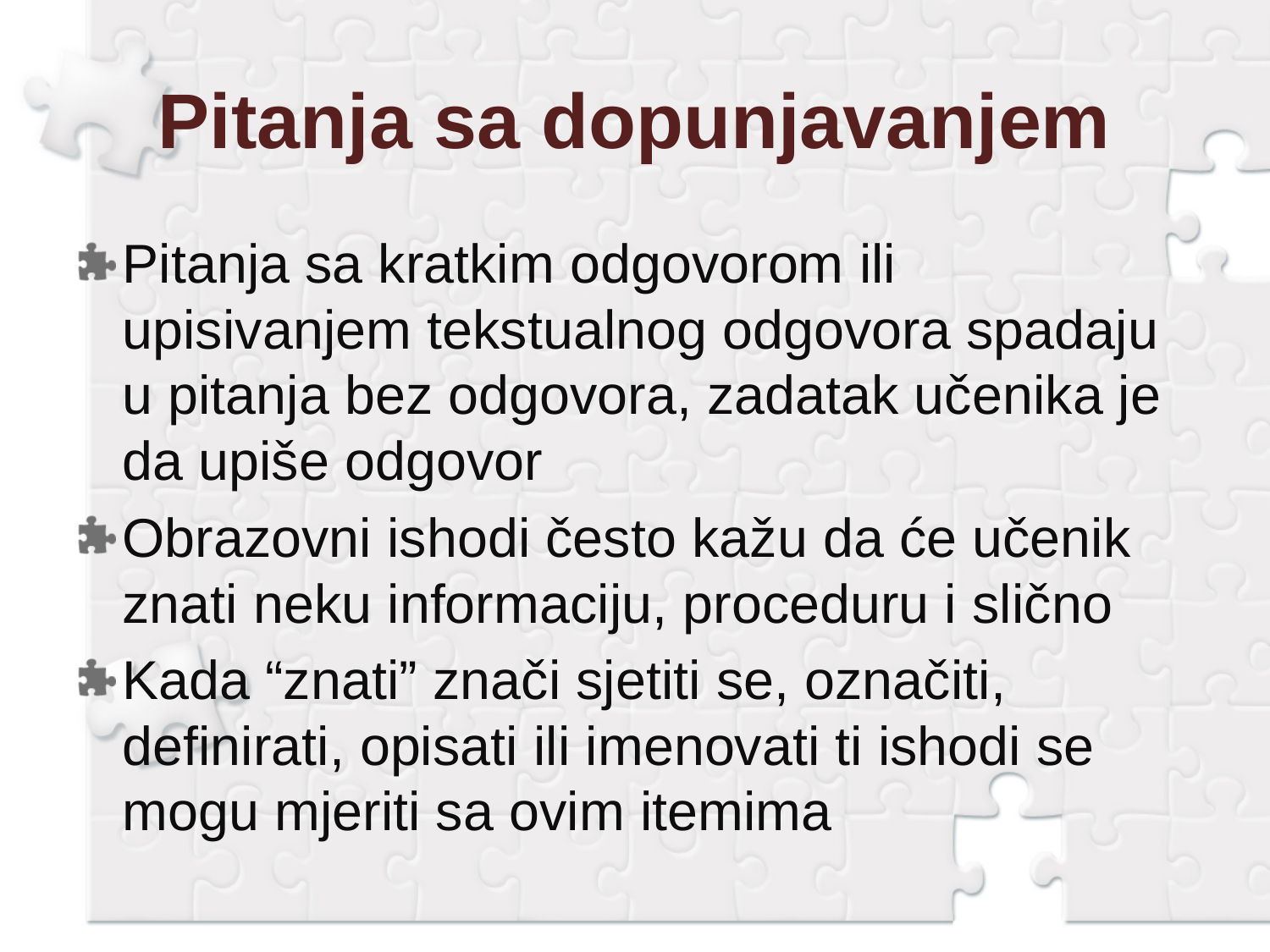

# Pitanja sa dopunjavanjem
Pitanja sa kratkim odgovorom ili upisivanjem tekstualnog odgovora spadaju u pitanja bez odgovora, zadatak učenika je da upiše odgovor
Obrazovni ishodi često kažu da će učenik znati neku informaciju, proceduru i slično
Kada “znati” znači sjetiti se, označiti, definirati, opisati ili imenovati ti ishodi se mogu mjeriti sa ovim itemima